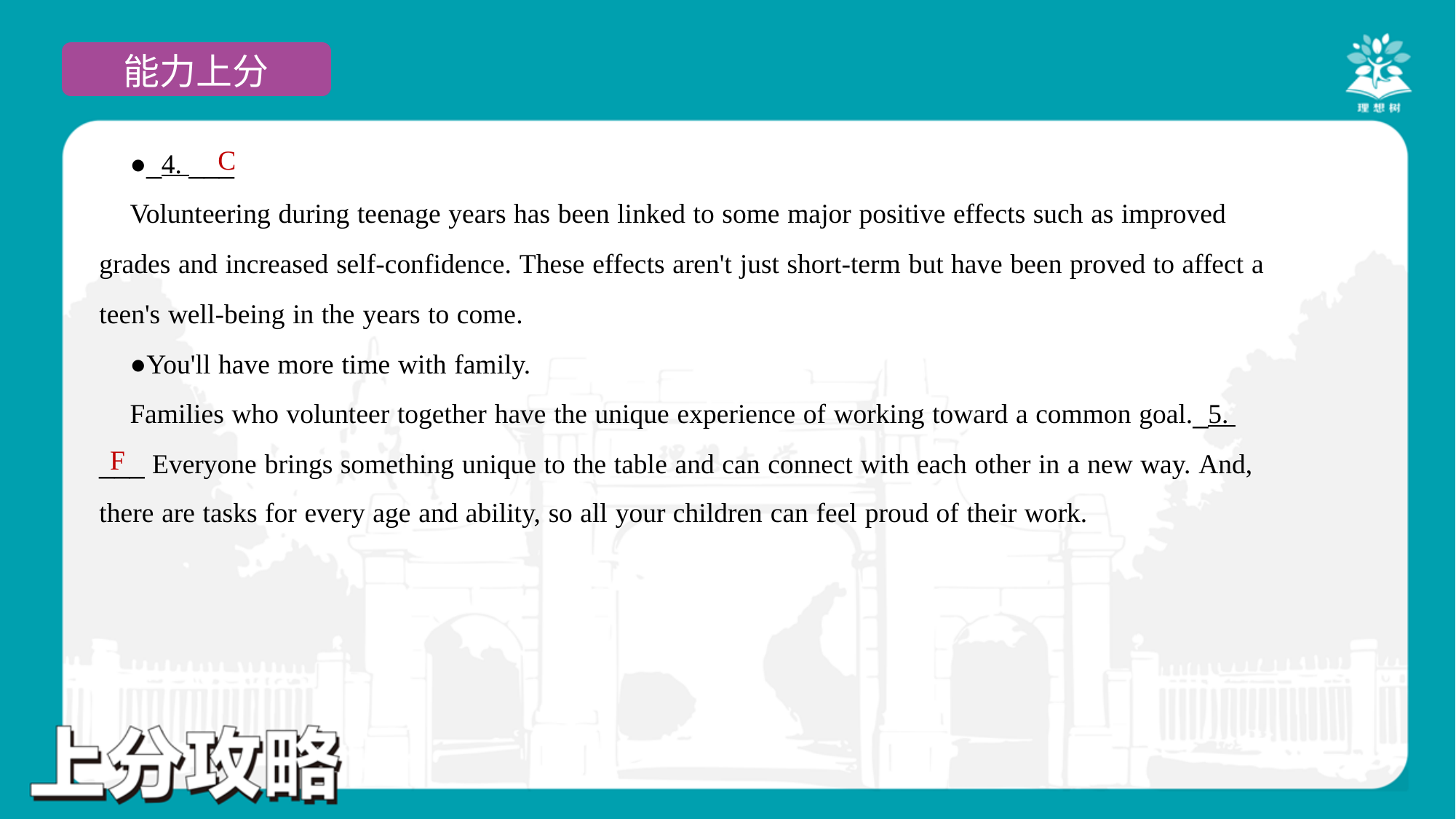

C
    ●_4. ___
    Volunteering during teenage years has been linked to some major positive effects such as improved
grades and increased self-confidence. These effects aren't just short-term but have been proved to affect a
teen's well-being in the years to come.
    ●You'll have more time with family.
    Families who volunteer together have the unique experience of working toward a common goal._5.
___ Everyone brings something unique to the table and can connect with each other in a new way. And,
there are tasks for every age and ability, so all your children can feel proud of their work.#3.5.1
F